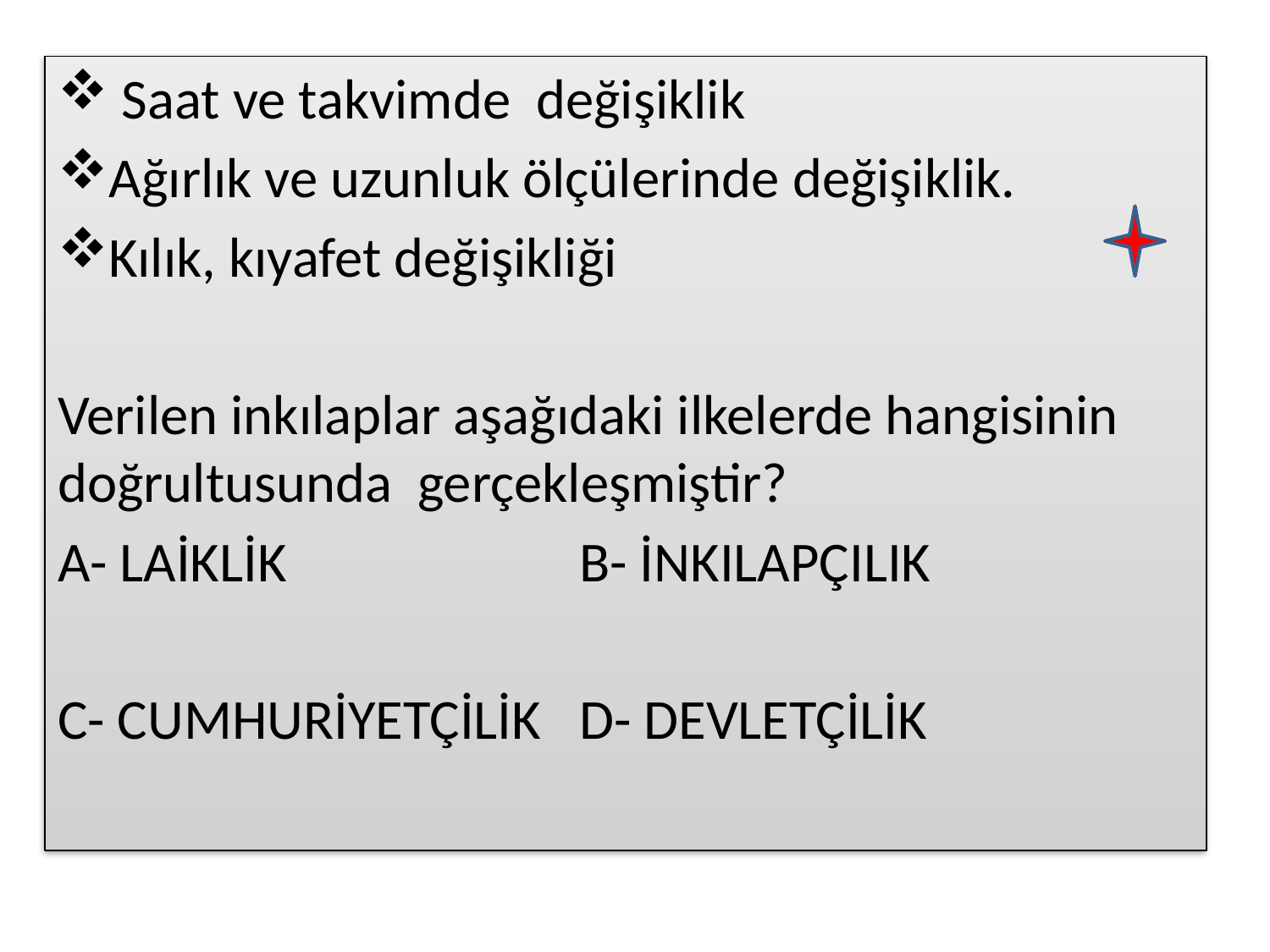

Saat ve takvimde  değişiklik
Ağırlık ve uzunluk ölçülerinde değişiklik.
Kılık, kıyafet değişikliği

Verilen inkılaplar aşağıdaki ilkelerde hangisinin doğrultusunda  gerçekleşmiştir?
A- LAİKLİK                       B- İNKILAPÇILIK

C- CUMHURİYETÇİLİK   D- DEVLETÇİLİK